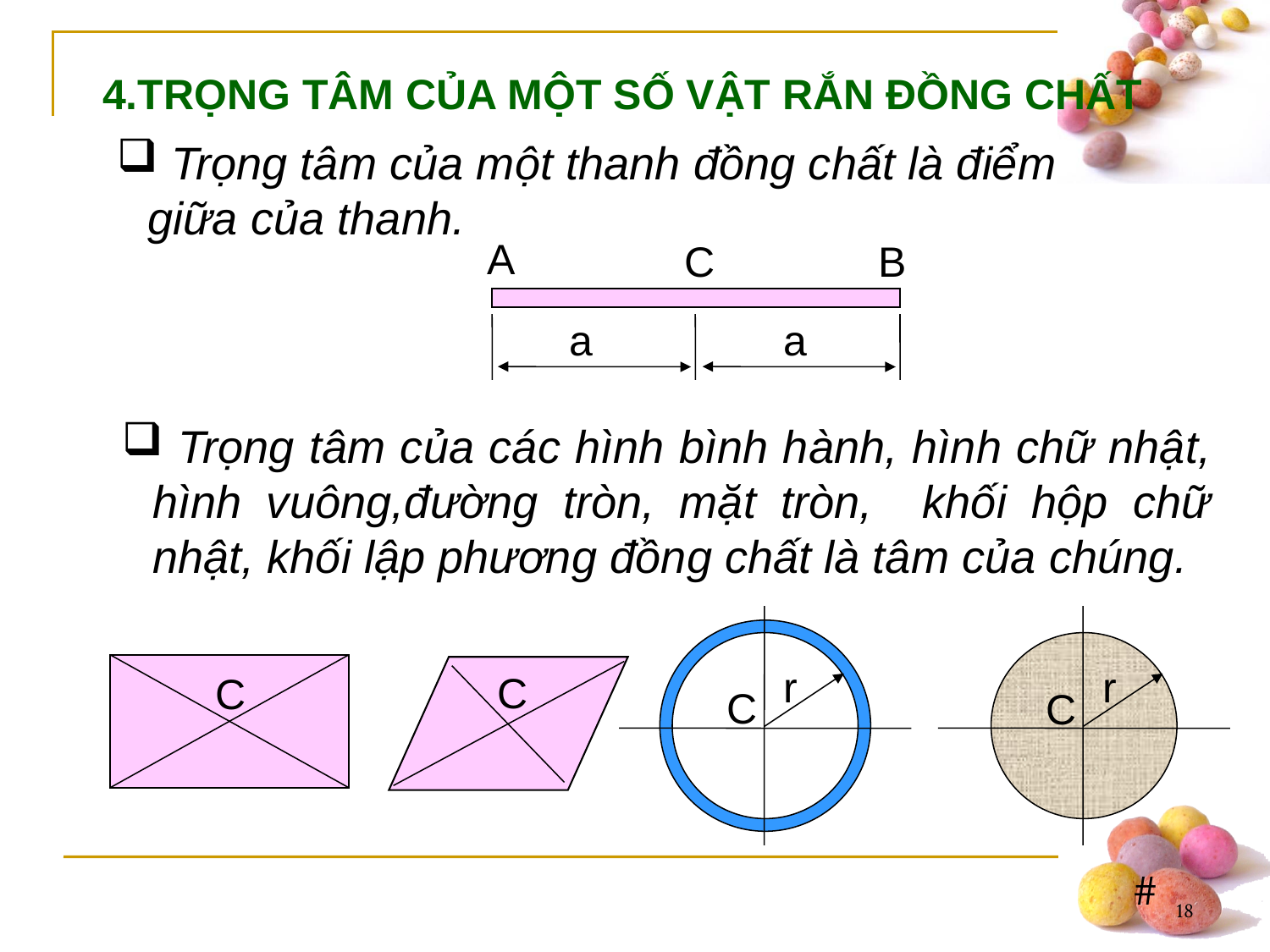

4.TRỌNG TÂM CỦA MỘT SỐ VẬT RẮN ĐỒNG CHẤT
 Trọng tâm của một thanh đồng chất là điểm giữa của thanh.
A
C
B

a
a

 Trọng tâm của các hình bình hành, hình chữ nhật, hình vuông,đường tròn, mặt tròn,  khối hộp chữ nhật, khối lập phương đồng chất là tâm của chúng.

r

C

r

C

C
C

C
18